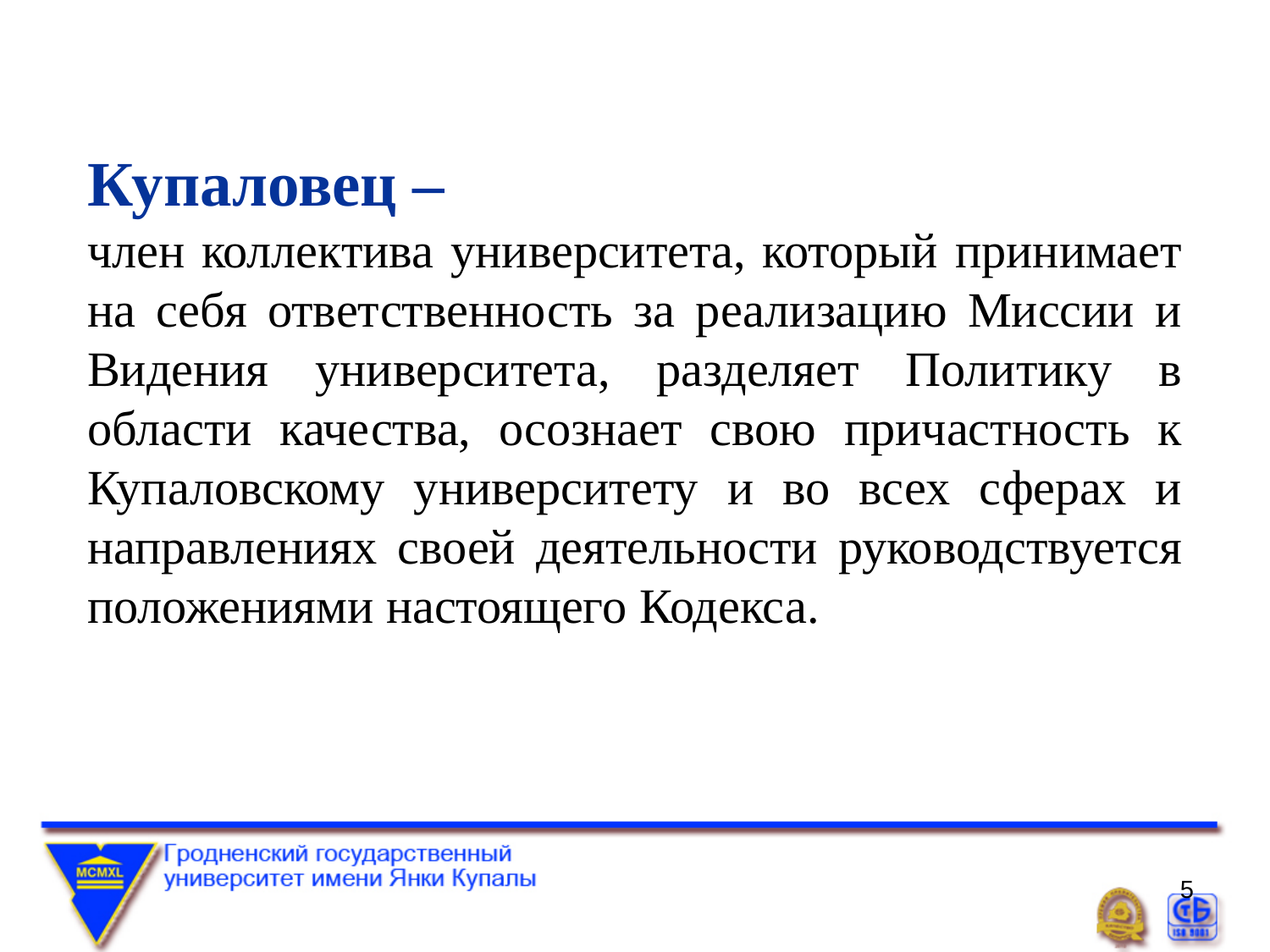

Купаловец –
член коллектива университета, который принимает на себя ответственность за реализацию Миссии и Видения университета, разделяет Политику в области качества, осознает свою причастность к Купаловскому университету и во всех сферах и направлениях своей деятельности руководствуется положениями настоящего Кодекса.

5